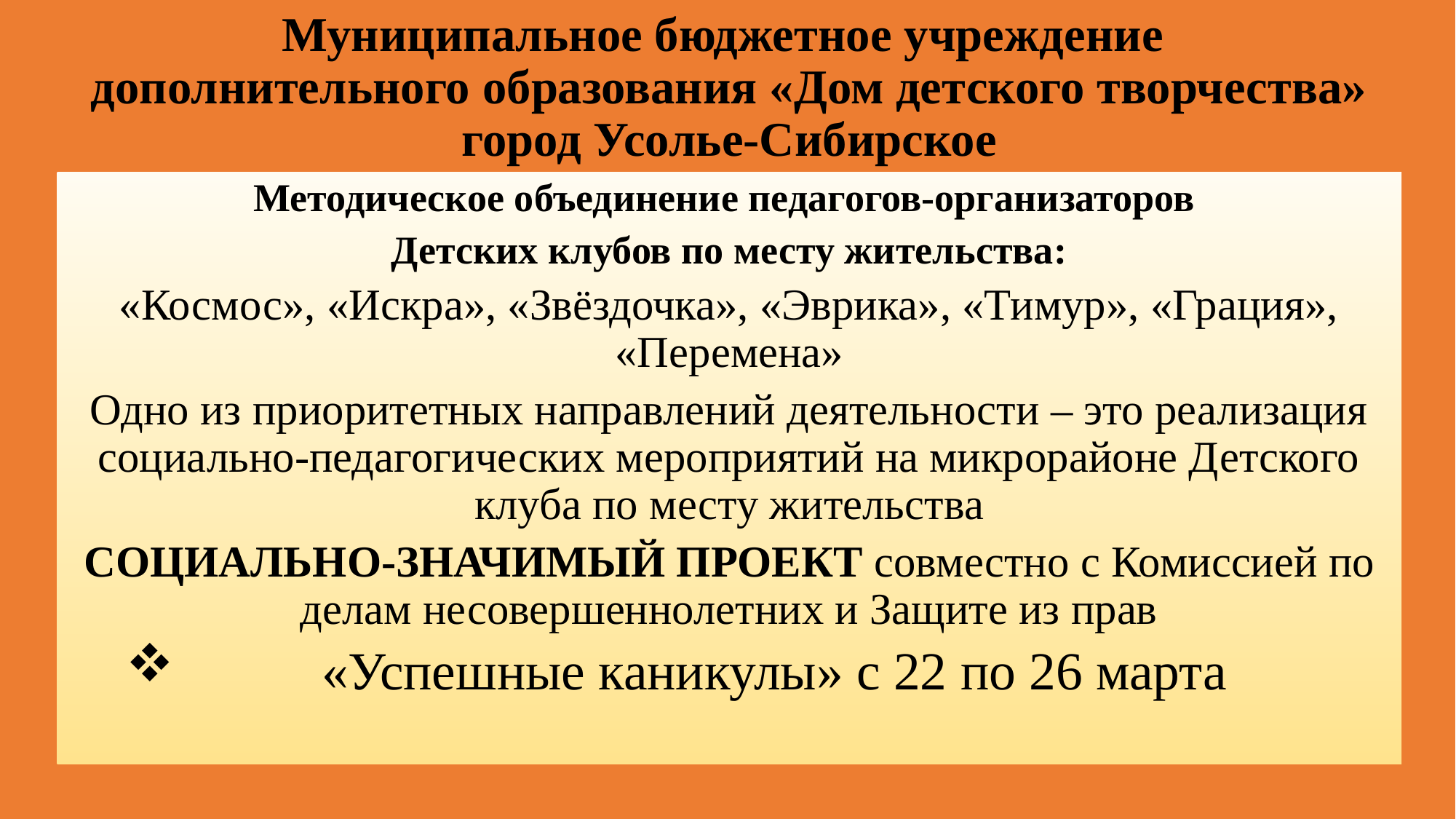

# Муниципальное бюджетное учреждение дополнительного образования «Дом детского творчества» город Усолье-Сибирское
Методическое объединение педагогов-организаторов
Детских клубов по месту жительства:
«Космос», «Искра», «Звёздочка», «Эврика», «Тимур», «Грация», «Перемена»
Одно из приоритетных направлений деятельности – это реализация социально-педагогических мероприятий на микрорайоне Детского клуба по месту жительства
СОЦИАЛЬНО-ЗНАЧИМЫЙ ПРОЕКТ совместно с Комиссией по делам несовершеннолетних и Защите из прав
 «Успешные каникулы» с 22 по 26 марта